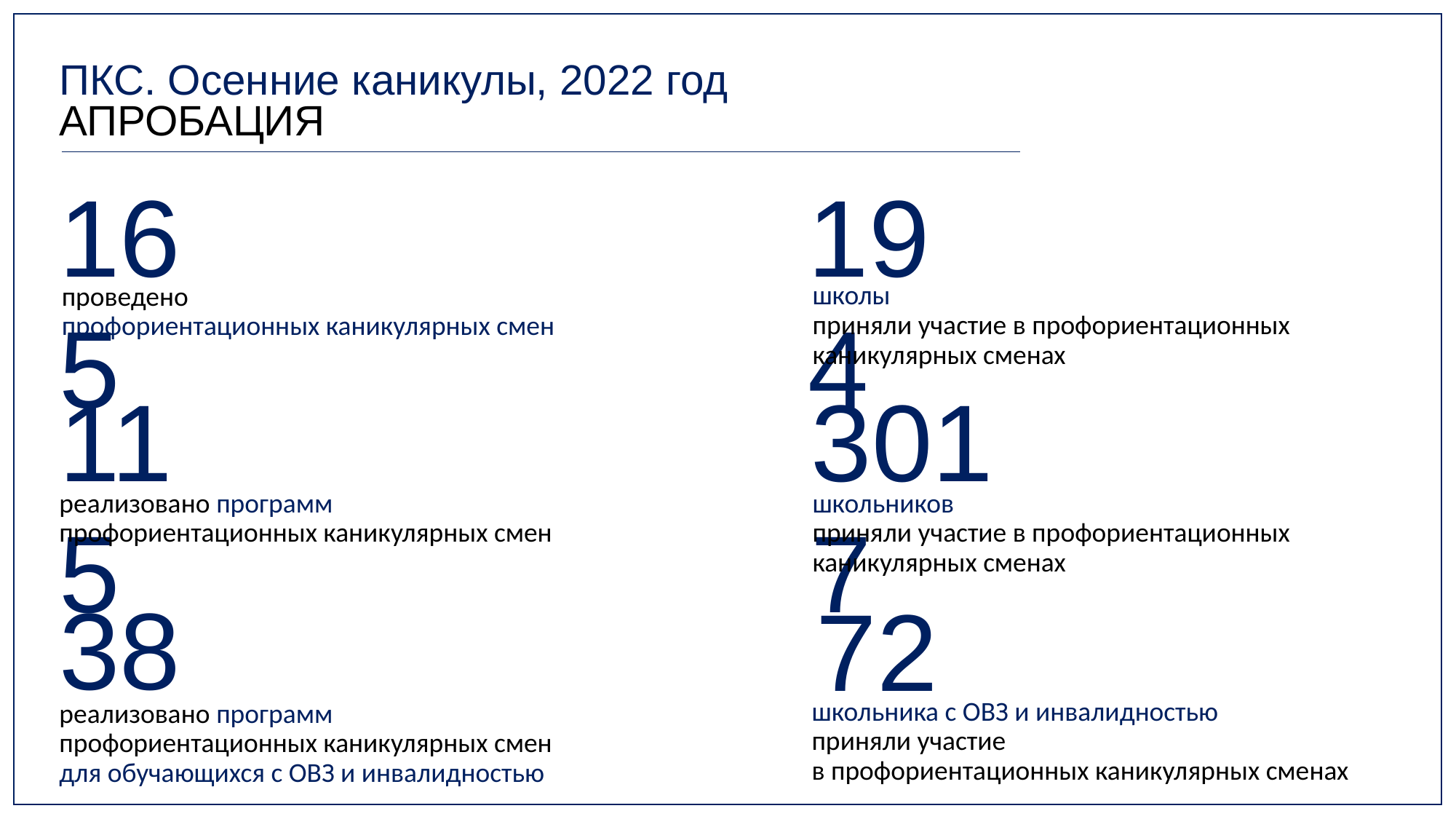

ПКС. Осенние каникулы, 2022 год
АПРОБАЦИЯ
165
194
школы
приняли участие в профориентационных каникулярных сменах
проведено
профориентационных каникулярных смен
3017
115
реализовано программ
профориентационных каникулярных смен
школьников
приняли участие в профориентационных каникулярных сменах
38
72
школьника с ОВЗ и инвалидностью
приняли участие
в профориентационных каникулярных сменах
реализовано программ
профориентационных каникулярных смен
для обучающихся с ОВЗ и инвалидностью